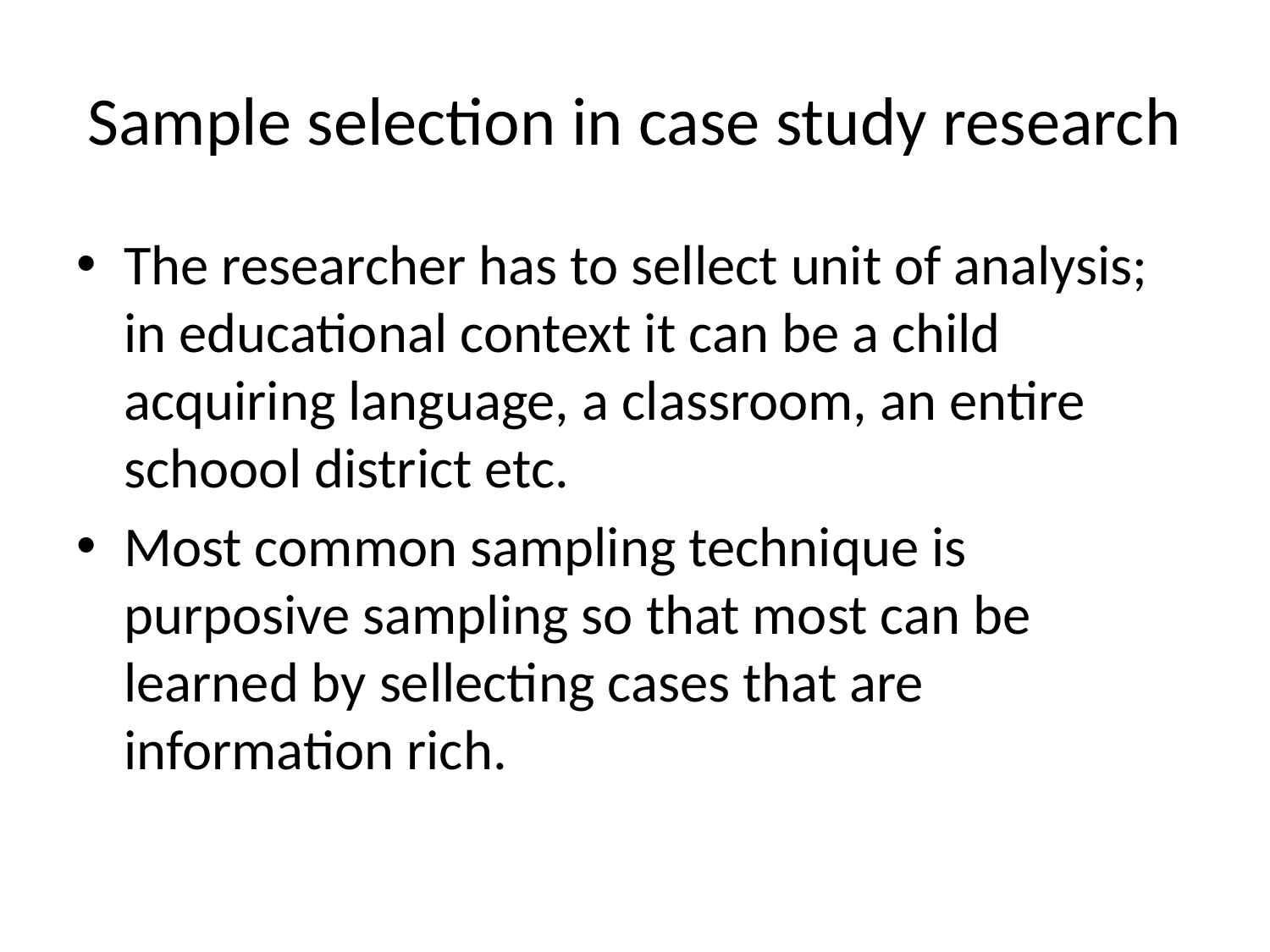

# Sample selection in case study research
The researcher has to sellect unit of analysis; in educational context it can be a child acquiring language, a classroom, an entire schoool district etc.
Most common sampling technique is purposive sampling so that most can be learned by sellecting cases that are information rich.